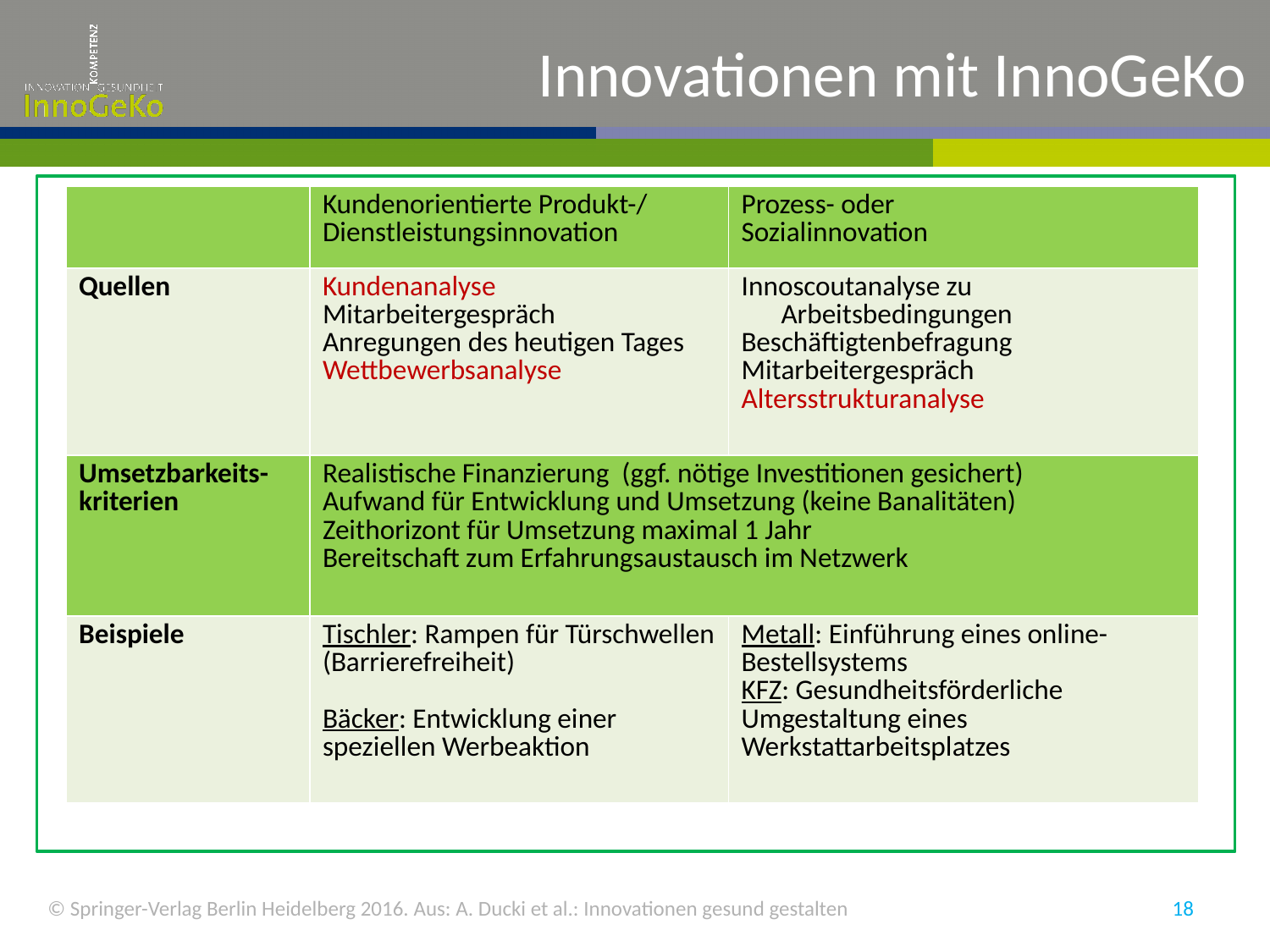

# Innovationen mit InnoGeKo
|  | Kundenorientierte Produkt-/ Dienstleistungsinnovation | Prozess- oder Sozialinnovation |
| --- | --- | --- |
| Quellen | Kundenanalyse Mitarbeitergespräch Anregungen des heutigen Tages Wettbewerbsanalyse | Innoscoutanalyse zu Arbeitsbedingungen Beschäftigtenbefragung Mitarbeitergespräch Altersstrukturanalyse |
| Umsetzbarkeits-kriterien | Realistische Finanzierung (ggf. nötige Investitionen gesichert) Aufwand für Entwicklung und Umsetzung (keine Banalitäten) Zeithorizont für Umsetzung maximal 1 Jahr Bereitschaft zum Erfahrungsaustausch im Netzwerk |  |
| Beispiele | Tischler: Rampen für Türschwellen (Barrierefreiheit) Bäcker: Entwicklung einer speziellen Werbeaktion | Metall: Einführung eines online-Bestellsystems KFZ: Gesundheitsförderliche Umgestaltung eines Werkstattarbeitsplatzes |
Quellen:
Kundenanalyse
Mitarbeitergespräch
Anregungen aus dem heutigen Tag
Blick auf die Konkurrenz

© Springer-Verlag Berlin Heidelberg 2016. Aus: A. Ducki et al.: Innovationen gesund gestalten

18